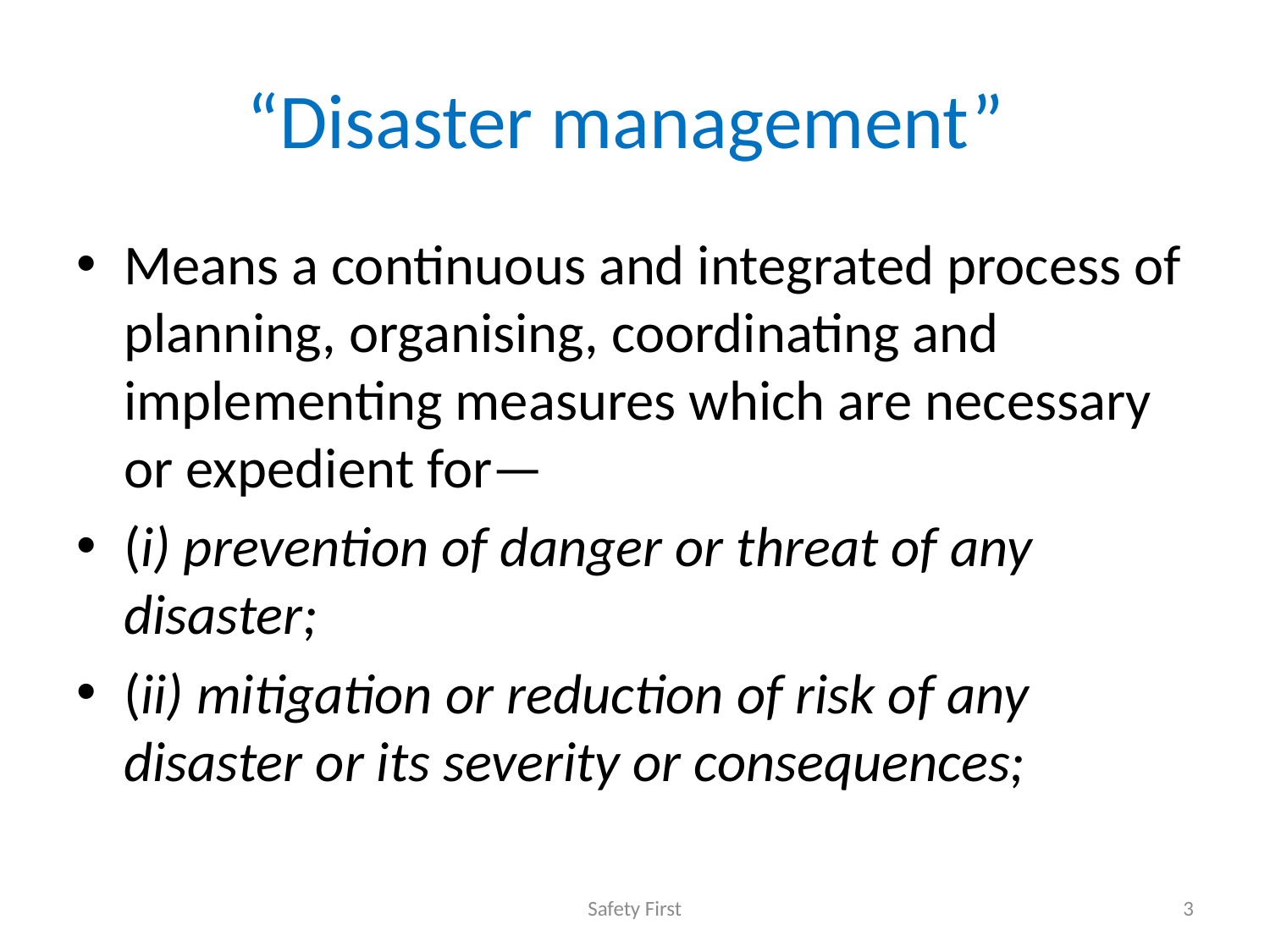

# “Disaster management”
Means a continuous and integrated process of planning, organising, coordinating and implementing measures which are necessary or expedient for—
(i) prevention of danger or threat of any disaster;
(ii) mitigation or reduction of risk of any disaster or its severity or consequences;
Safety First
3